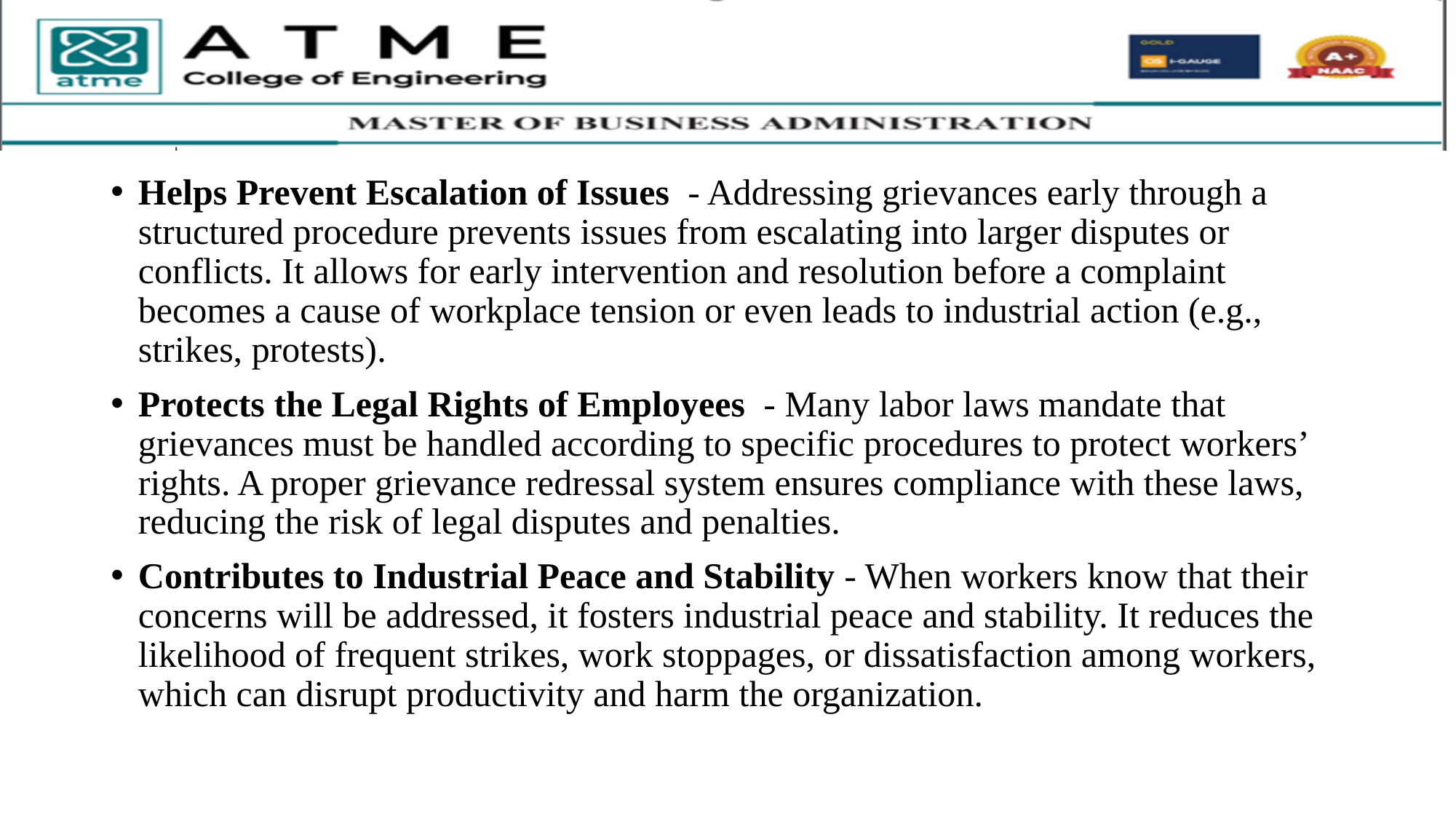

Helps Prevent Escalation of Issues  - Addressing grievances early through a structured procedure prevents issues from escalating into larger disputes or conflicts. It allows for early intervention and resolution before a complaint becomes a cause of workplace tension or even leads to industrial action (e.g., strikes, protests).
Protects the Legal Rights of Employees  - Many labor laws mandate that grievances must be handled according to specific procedures to protect workers’ rights. A proper grievance redressal system ensures compliance with these laws, reducing the risk of legal disputes and penalties.
Contributes to Industrial Peace and Stability - When workers know that their concerns will be addressed, it fosters industrial peace and stability. It reduces the likelihood of frequent strikes, work stoppages, or dissatisfaction among workers, which can disrupt productivity and harm the organization.